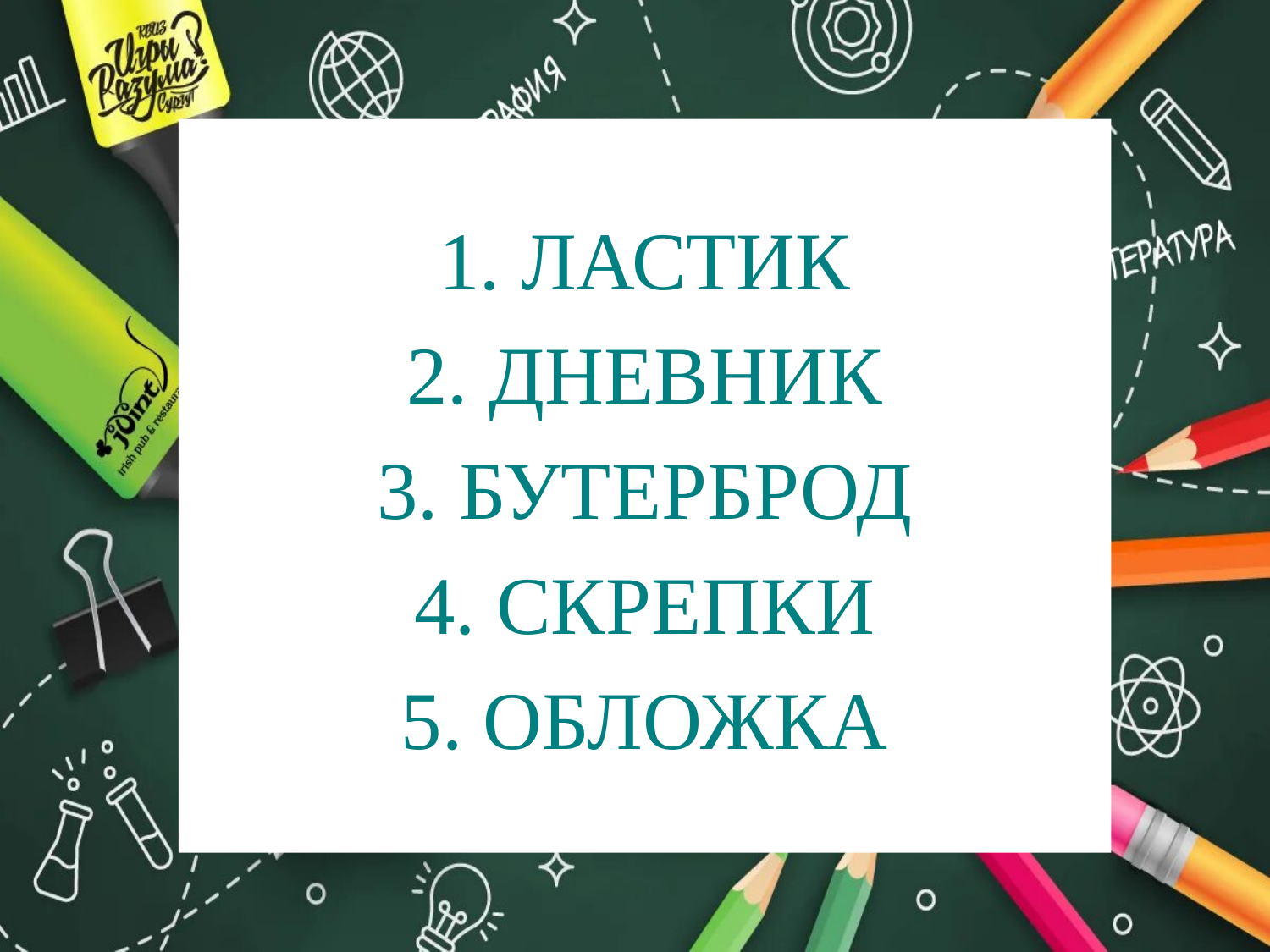

1. ЛАСТИК
2. ДНЕВНИК
3. БУТЕРБРОД
4. СКРЕПКИ
5. ОБЛОЖКА